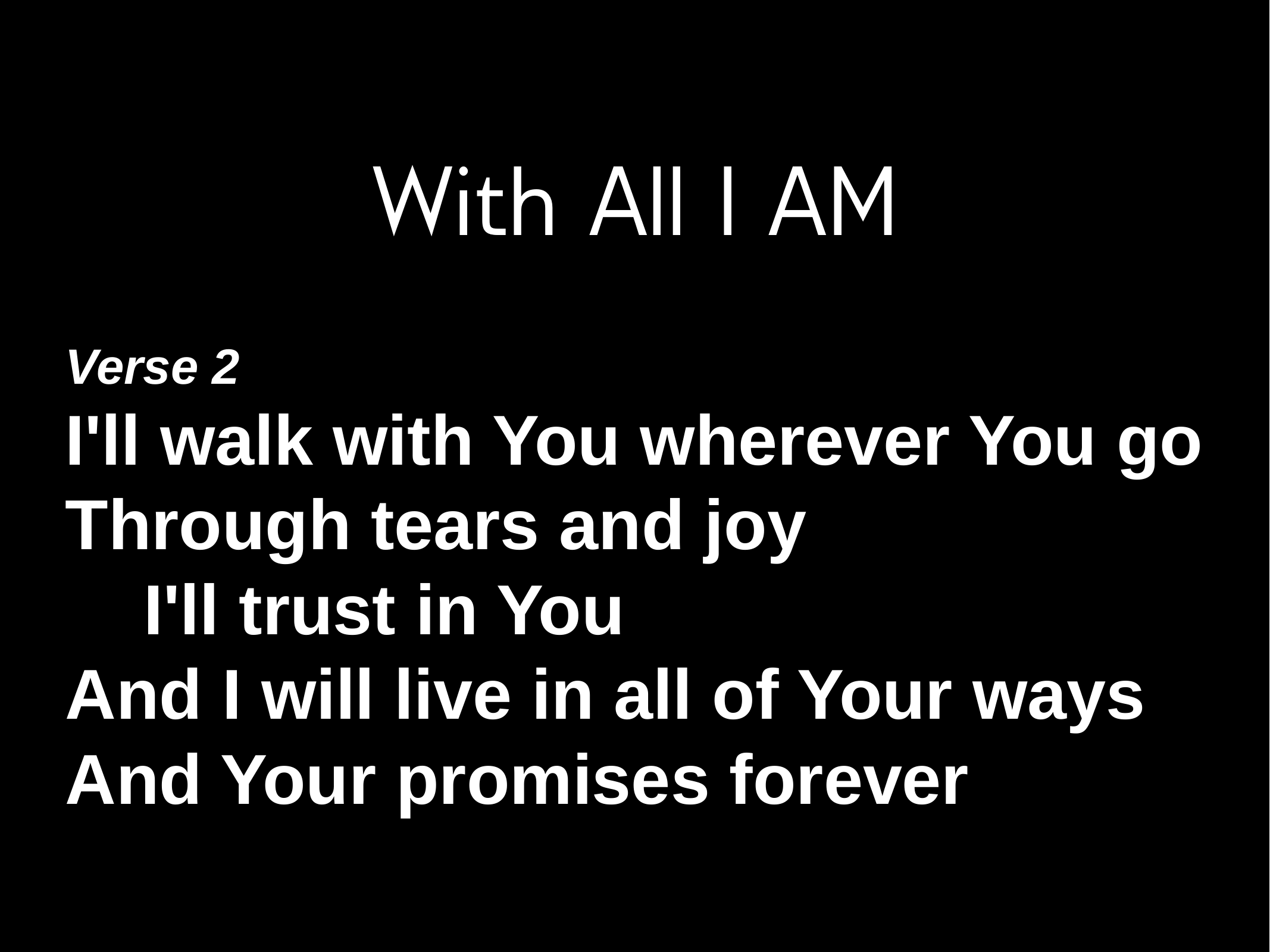

# With All I AM
Verse 2
I'll walk with You wherever You go
Through tears and joy
    I'll trust in You
And I will live in all of Your ways
And Your promises forever